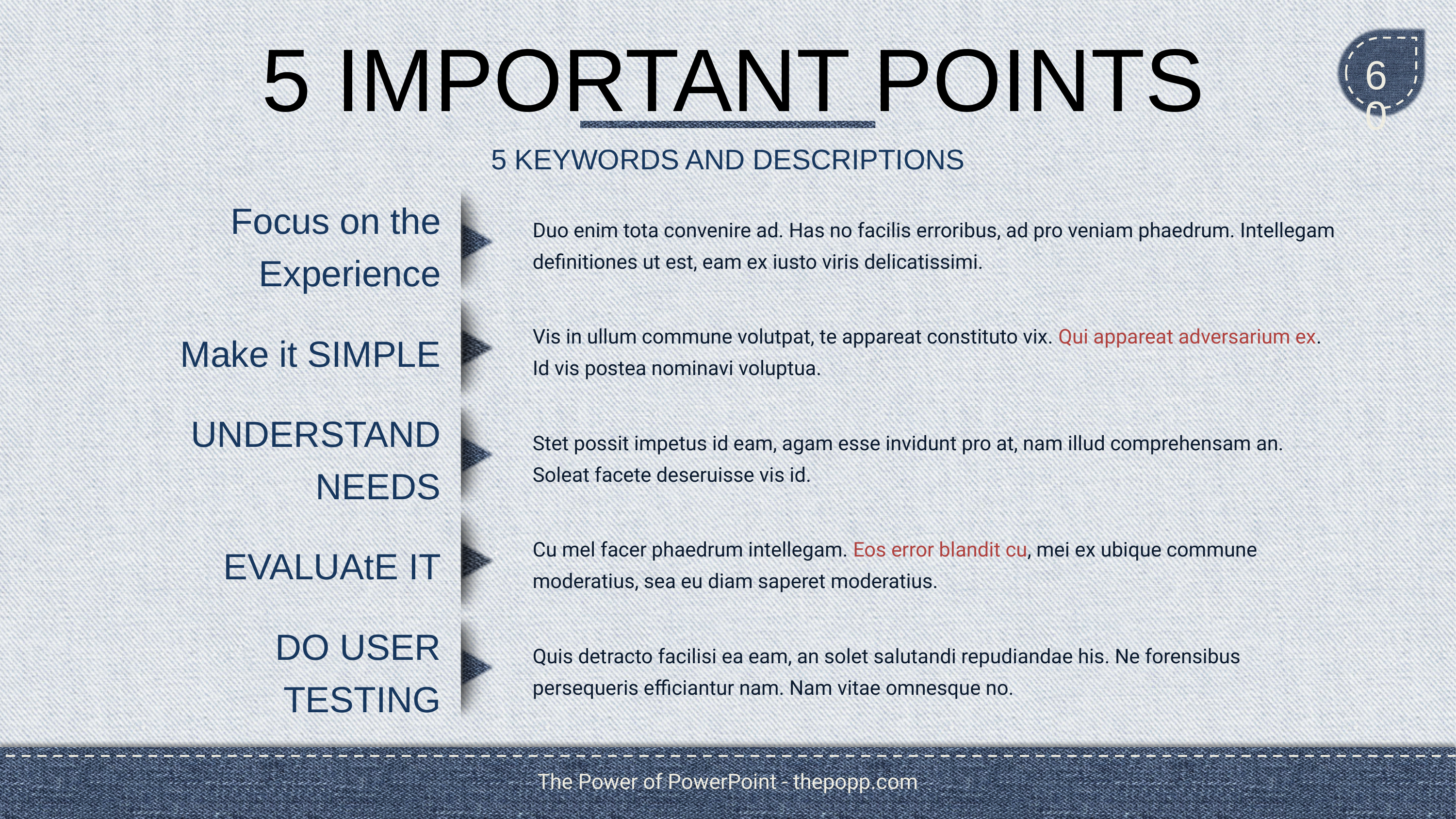

# 5 IMPORTANT POINTS
60
5 KEYWORDS AND DESCRIPTIONS
Duo enim tota convenire ad. Has no facilis erroribus, ad pro veniam phaedrum. Intellegam definitiones ut est, eam ex iusto viris delicatissimi.
Focus on the Experience
Vis in ullum commune volutpat, te appareat constituto vix. Qui appareat adversarium ex. Id vis postea nominavi voluptua.
Make it SIMPLE
Stet possit impetus id eam, agam esse invidunt pro at, nam illud comprehensam an. Soleat facete deseruisse vis id.
UNDERSTAND NEEDS
Cu mel facer phaedrum intellegam. Eos error blandit cu, mei ex ubique commune moderatius, sea eu diam saperet moderatius.
EVALUAtE IT
Quis detracto facilisi ea eam, an solet salutandi repudiandae his. Ne forensibus persequeris efficiantur nam. Nam vitae omnesque no.
DO USER TESTING
The Power of PowerPoint - thepopp.com